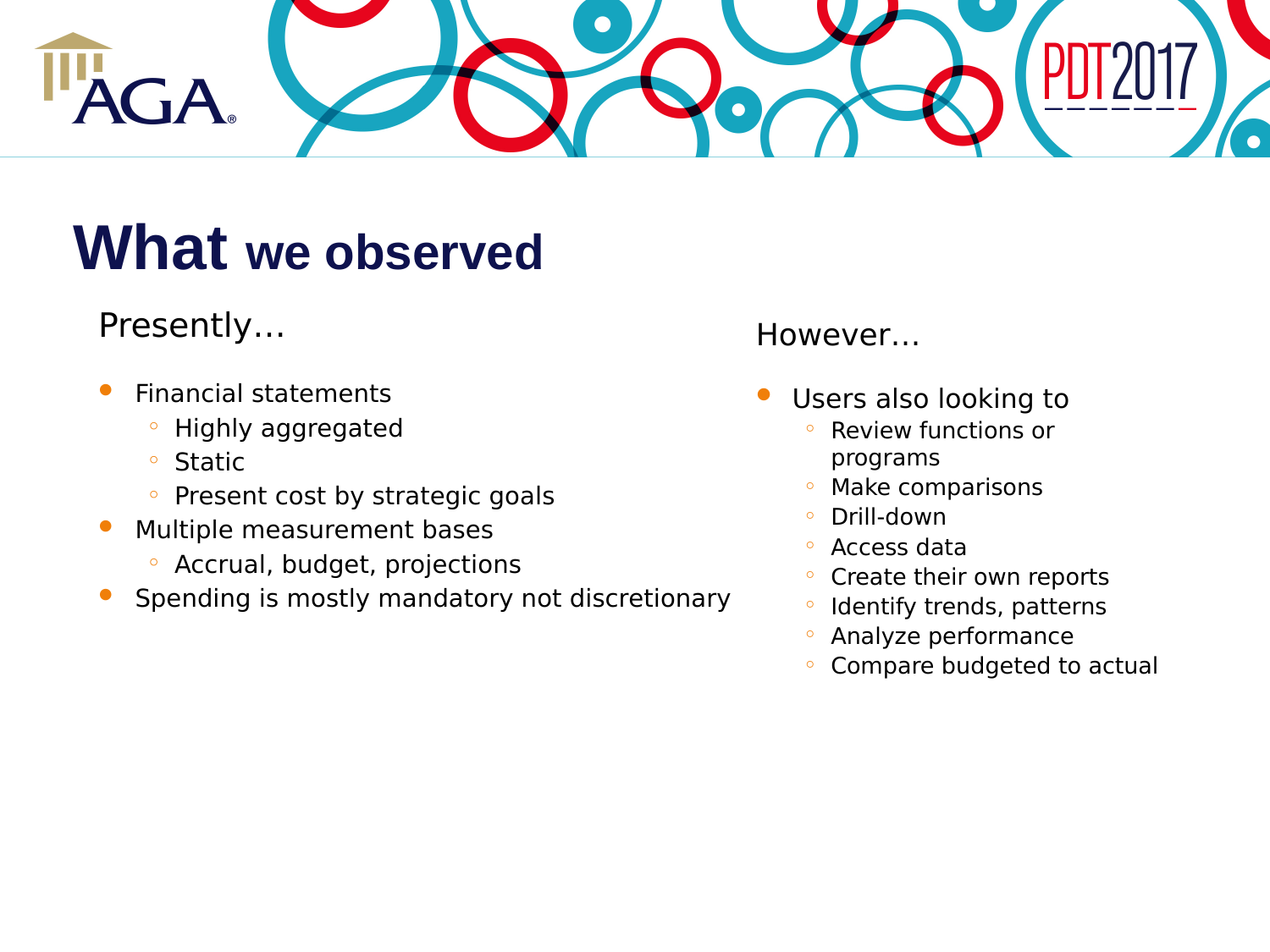

# What we observed
Presently…

Financial statements
Highly aggregated
Static
Present cost by strategic goals
Multiple measurement bases
Accrual, budget, projections
Spending is mostly mandatory not discretionary

However…

Users also looking to
Review functions or programs
Make comparisons
Drill-down
Access data
Create their own reports
Identify trends, patterns
Analyze performance
Compare budgeted to actual